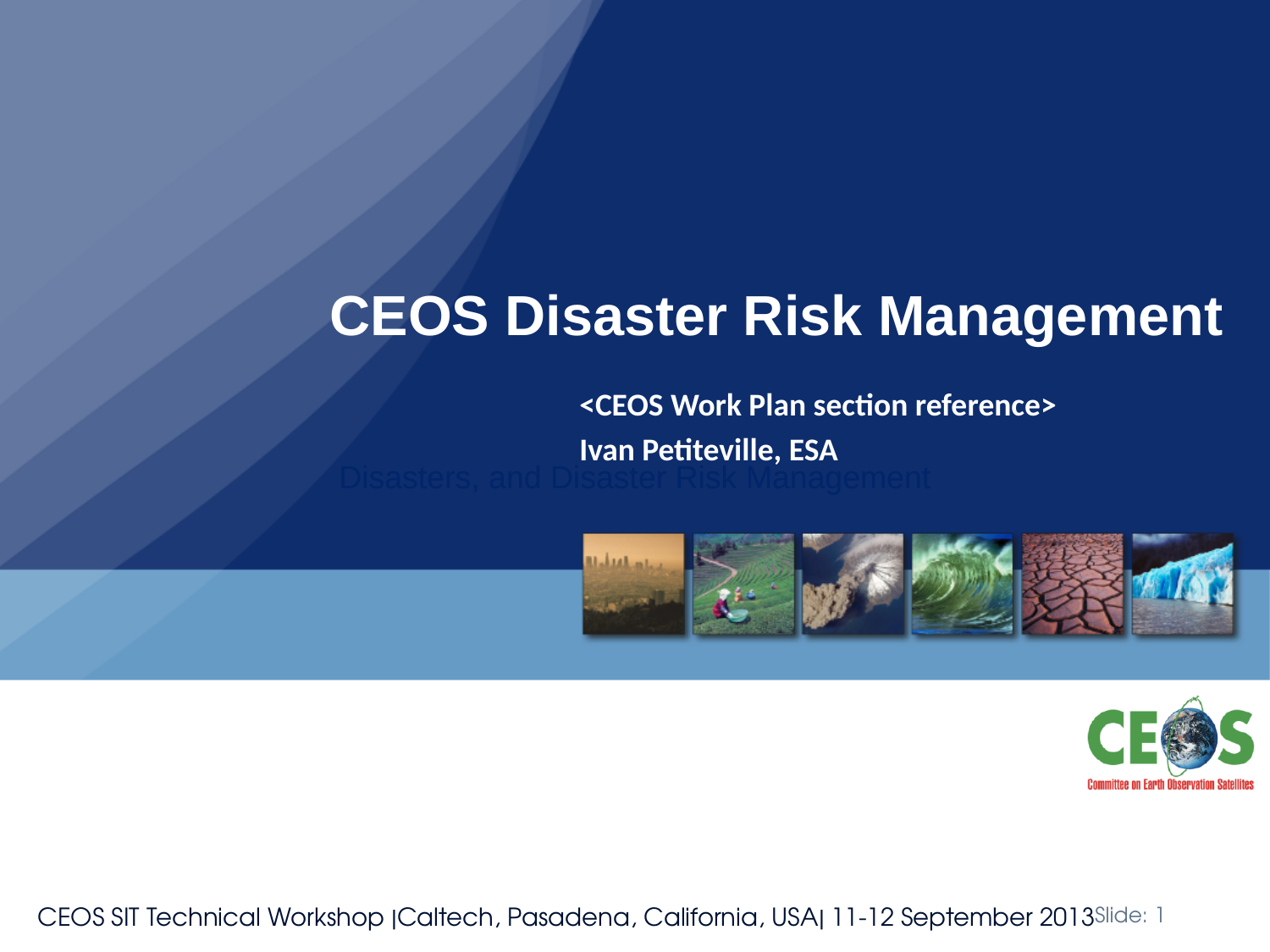

# CEOS Disaster Risk Management
<CEOS Work Plan section reference>
Ivan Petiteville, ESA
Disasters, and Disaster Risk Management